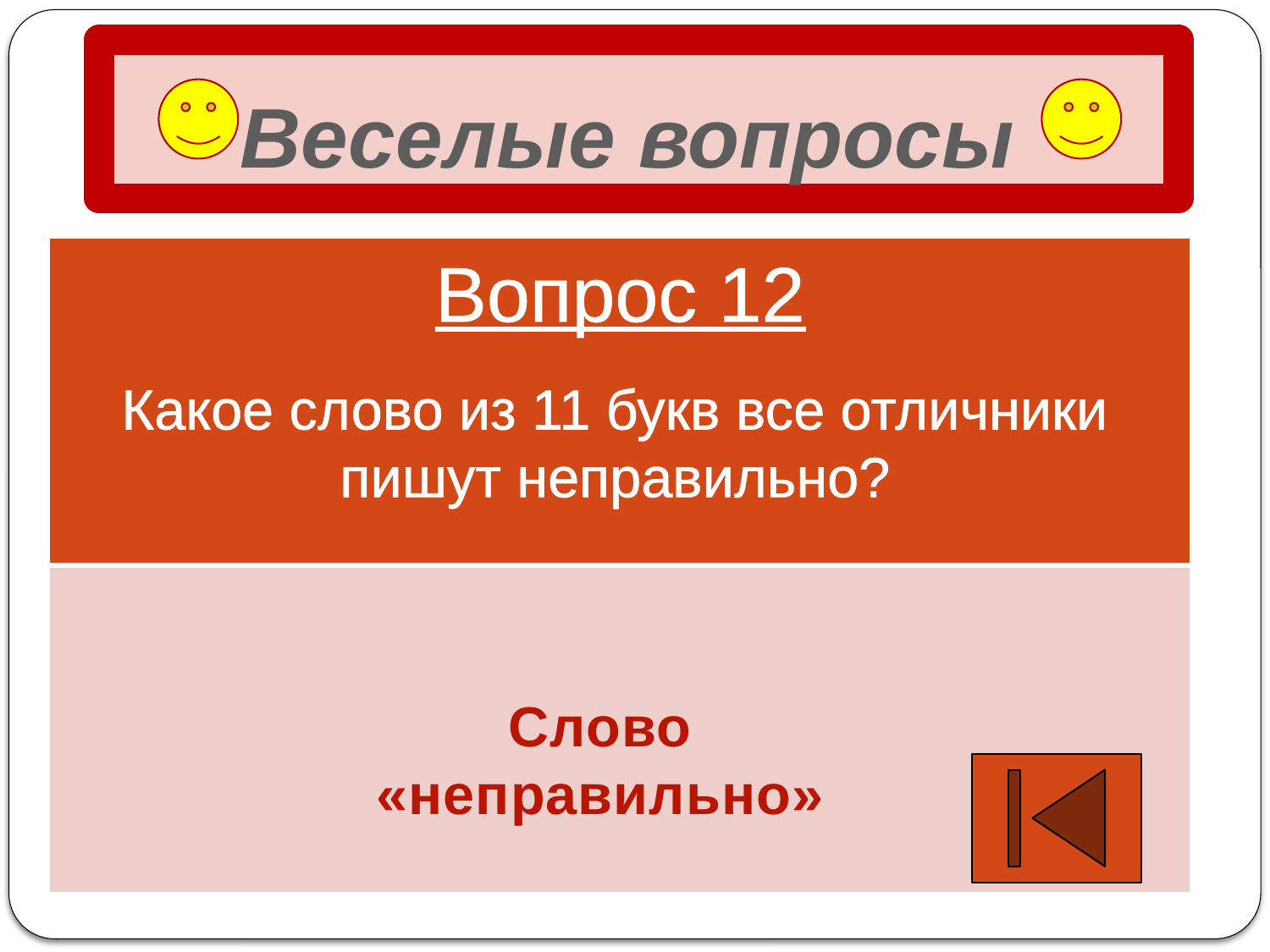

# Веселые вопросы

Вопрос 12
|  |
| --- |
|  |
Какое слово из 11 букв все отличники пишут неправильно?
Слово «неправильно»